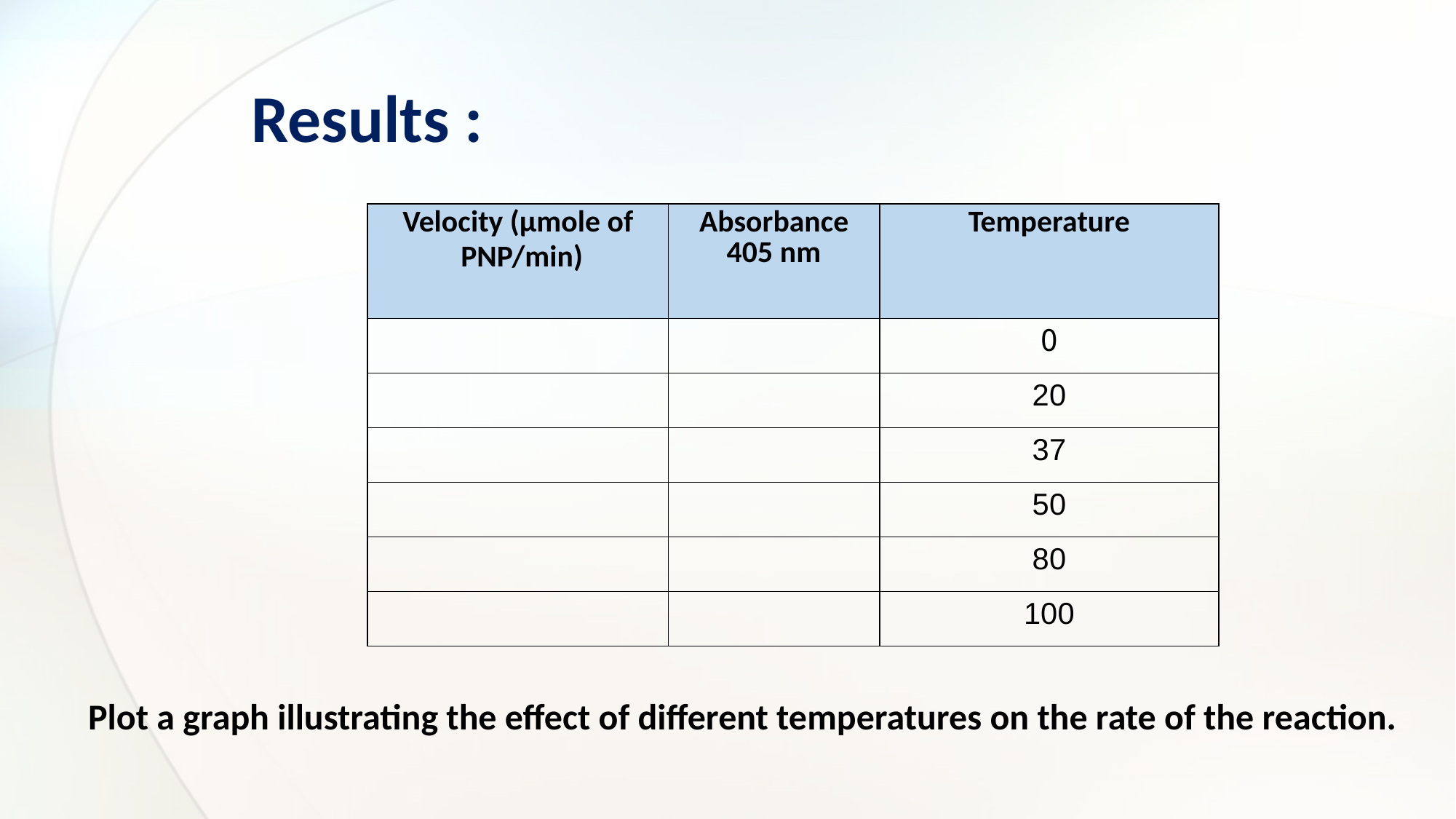

Results :
| Velocity (µmole of PNP/min) | Absorbance 405 nm | Temperature |
| --- | --- | --- |
|  |  | 0 |
|  |  | 20 |
|  |  | 37 |
|  |  | 50 |
|  |  | 80 |
|  |  | 100 |
Plot a graph illustrating the effect of different temperatures on the rate of the reaction.